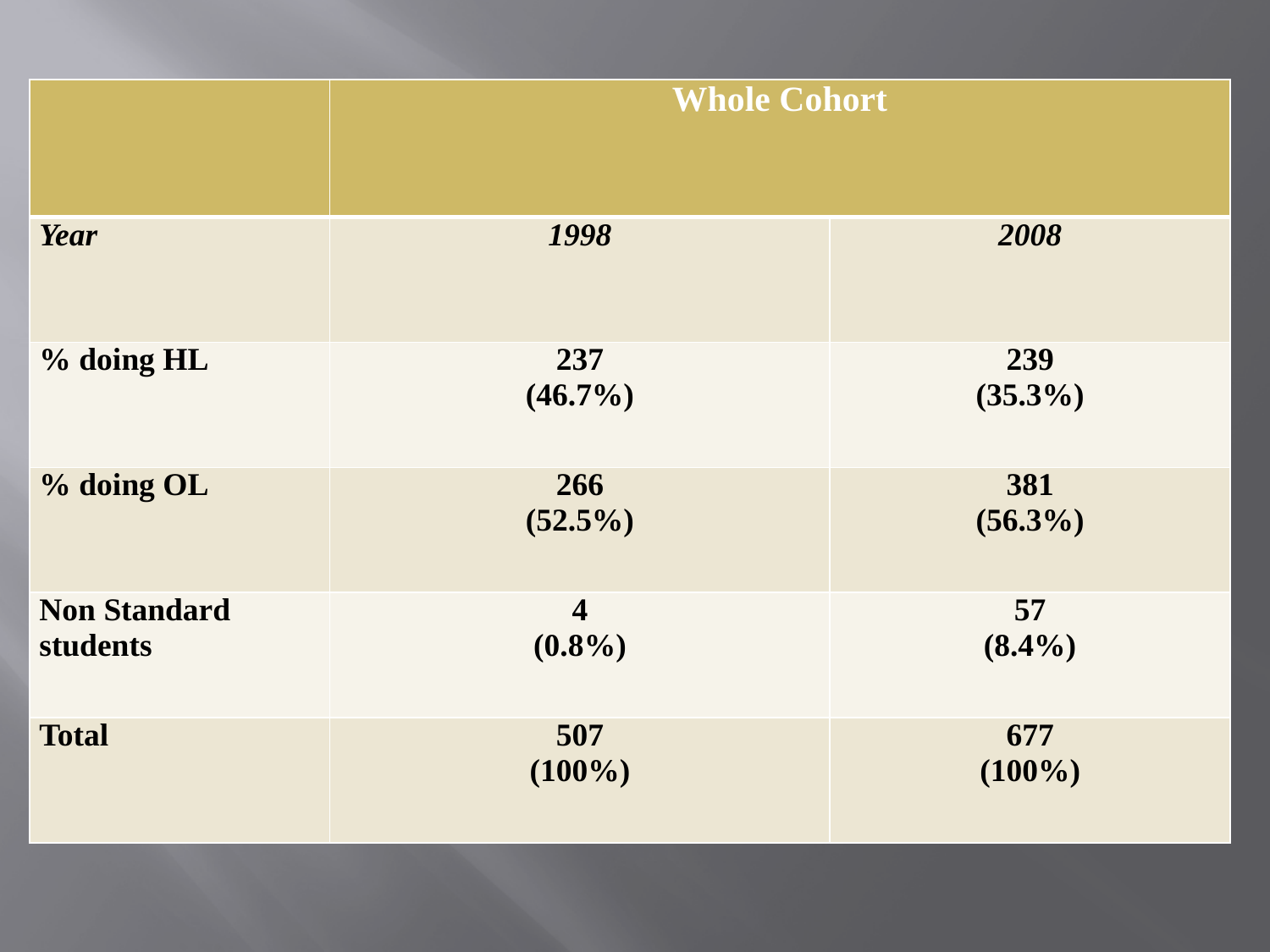

|  | Whole Cohort |  |
| --- | --- | --- |
| Year | 1998 | 2008 |
| % doing HL | 237 (46.7%) | 239 (35.3%) |
| % doing OL | 266 (52.5%) | 381 (56.3%) |
| Non Standard students | 4 (0.8%) | 57 (8.4%) |
| Total | 507 (100%) | 677 (100%) |